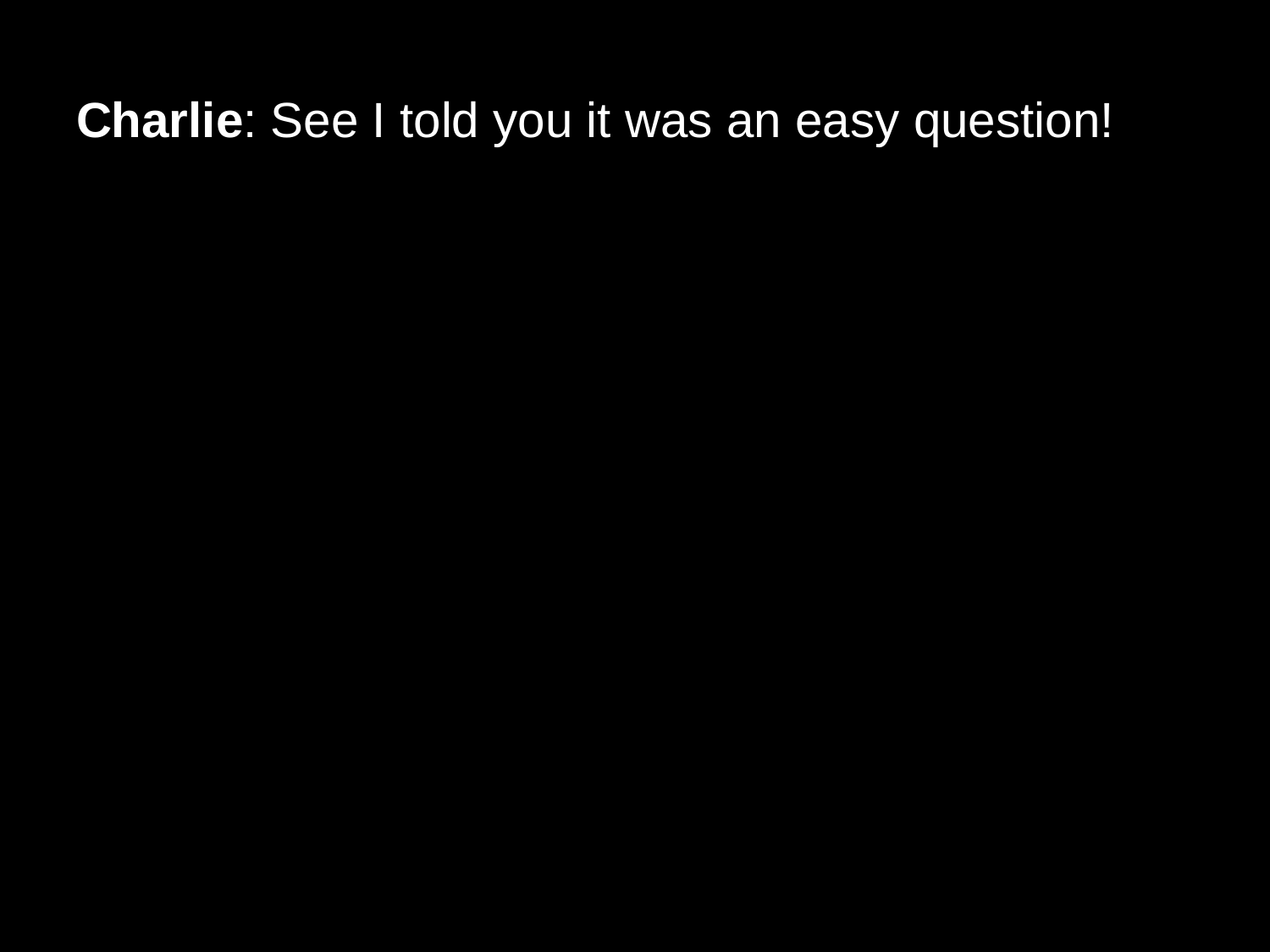

# Charlie: See I told you it was an easy question!